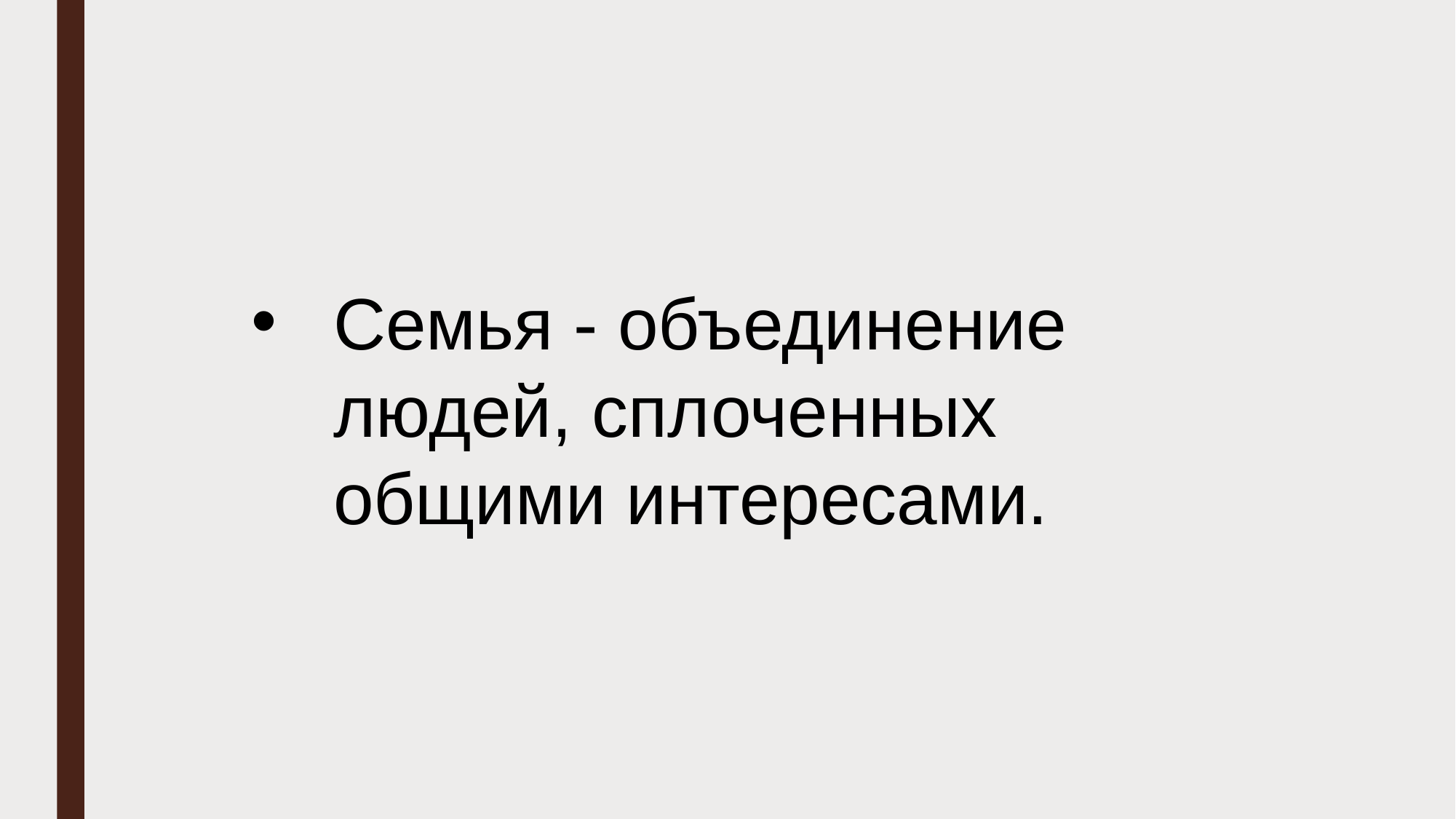

Семья - объединение людей, сплоченных общими интересами.